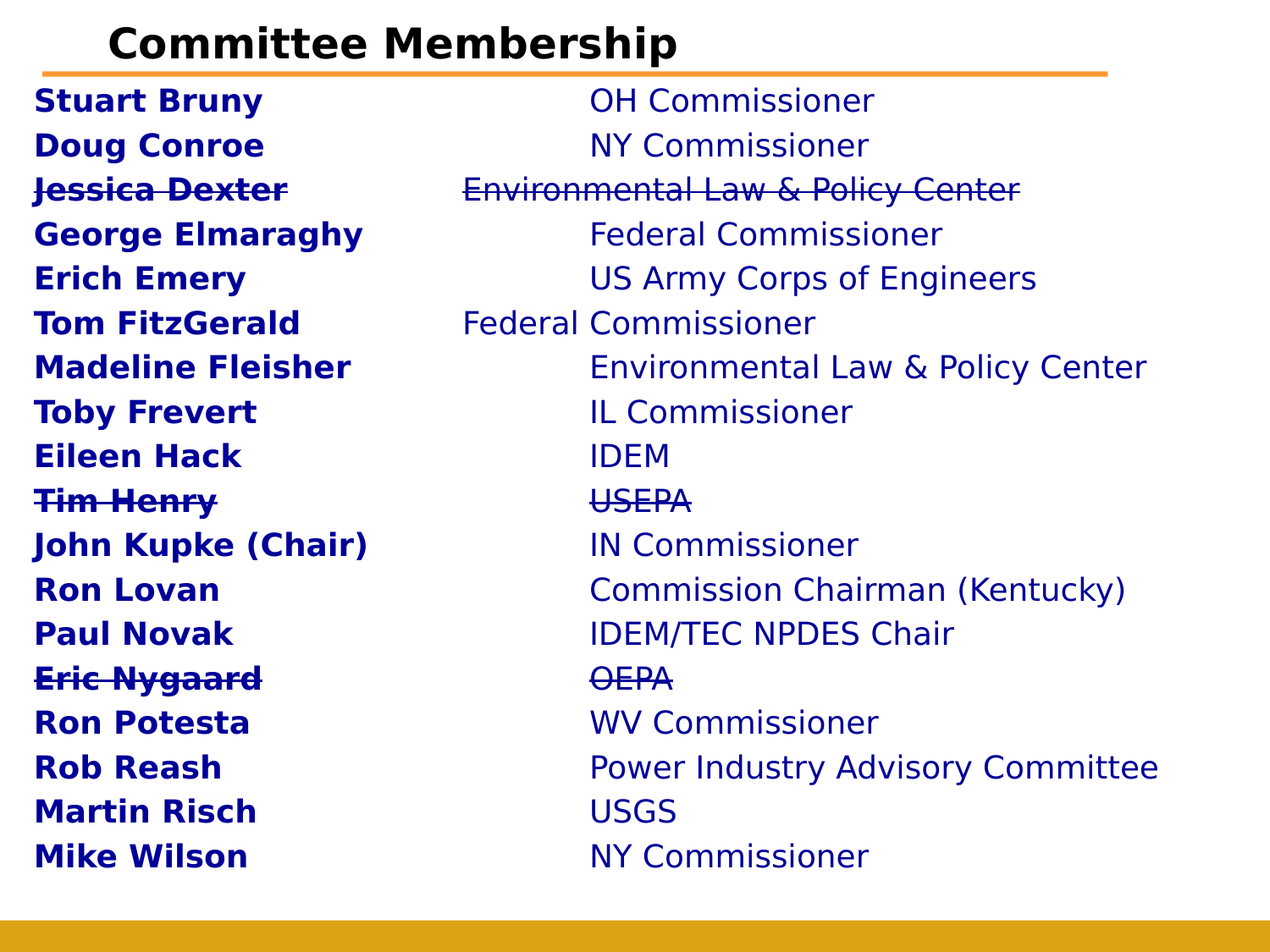

# Committee Membership
Stuart Bruny			OH Commissioner
Doug Conroe			NY Commissioner
Jessica Dexter		Environmental Law & Policy Center
George Elmaraghy		Federal Commissioner
Erich Emery			US Army Corps of Engineers
Tom FitzGerald		Federal Commissioner
Madeline Fleisher		Environmental Law & Policy Center
Toby Frevert			IL Commissioner
Eileen Hack			IDEM
Tim Henry			USEPA
John Kupke (Chair)		IN Commissioner
Ron Lovan			Commission Chairman (Kentucky)
Paul Novak			IDEM/TEC NPDES Chair
Eric Nygaard			OEPA
Ron Potesta			WV Commissioner
Rob Reash			Power Industry Advisory Committee
Martin Risch			USGS
Mike Wilson			NY Commissioner